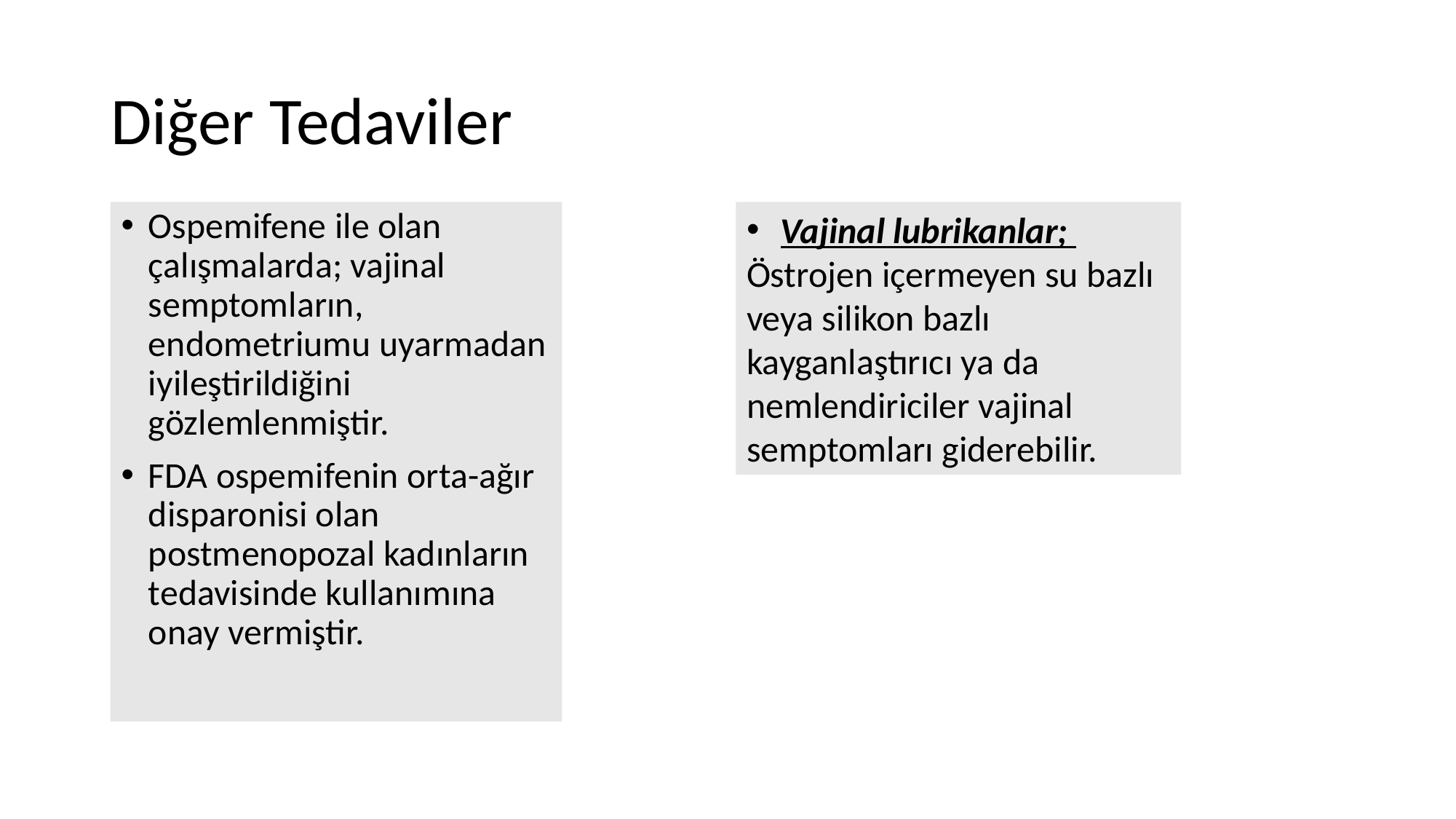

# Diğer Tedaviler
Ospemifene ile olan çalışmalarda; vajinal semptomların, endometriumu uyarmadan iyileştirildiğini gözlemlenmiştir.
FDA ospemifenin orta-ağır disparonisi olan postmenopozal kadınların tedavisinde kullanımına onay vermiştir.

Vajinal lubrikanlar;
Östrojen içermeyen su bazlı veya silikon bazlı kayganlaştırıcı ya da nemlendiriciler vajinal semptomları giderebilir.